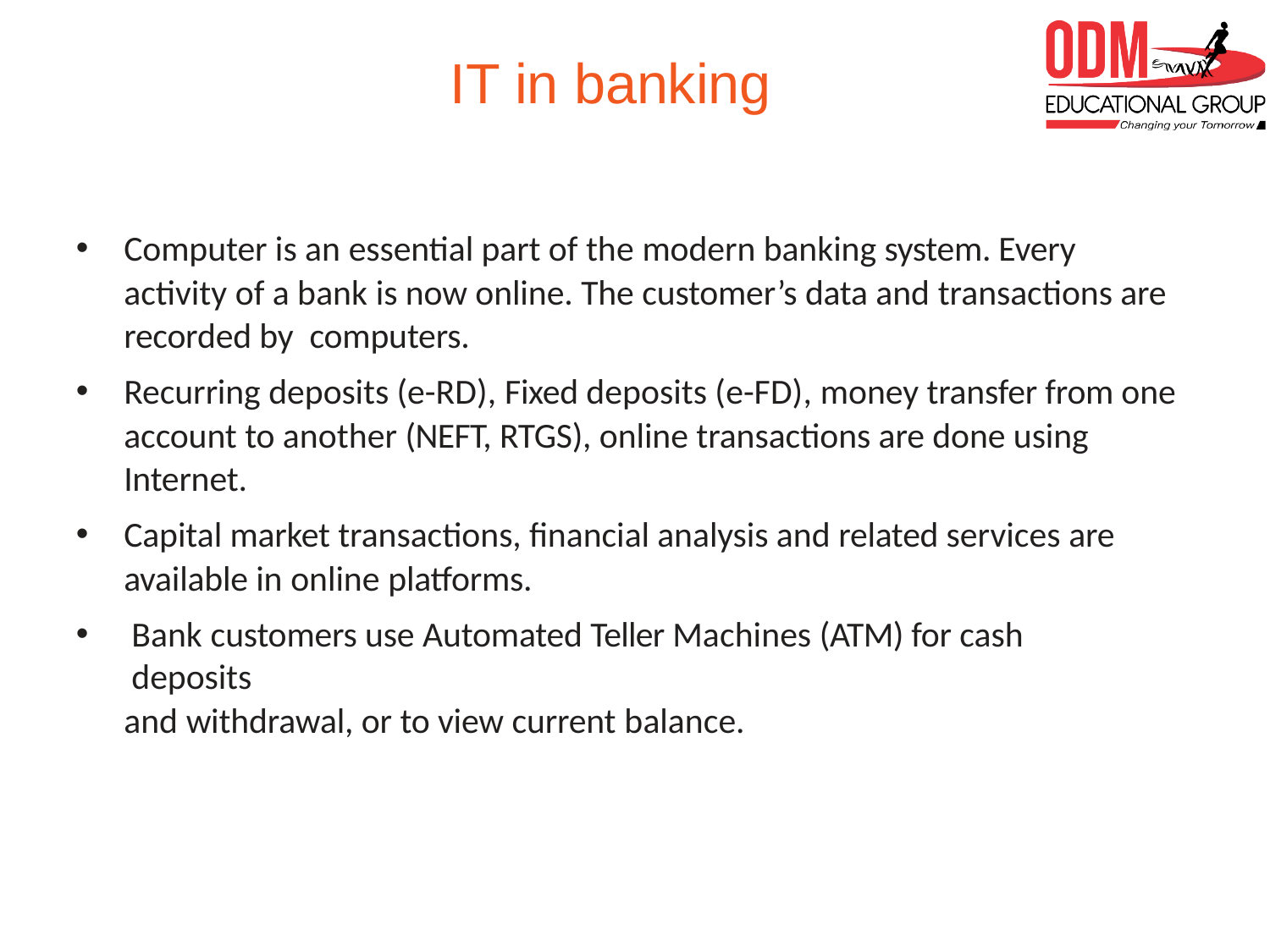

# IT in banking
Computer is an essential part of the modern banking system. Every  activity of a bank is now online. The customer’s data and transactions are  recorded by computers.
Recurring deposits (e-RD), Fixed deposits (e-FD), money transfer from one  account to another (NEFT, RTGS), online transactions are done using  Internet.
Capital market transactions, financial analysis and related services are  available in online platforms.
Bank customers use Automated Teller Machines (ATM) for cash deposits
and withdrawal, or to view current balance.